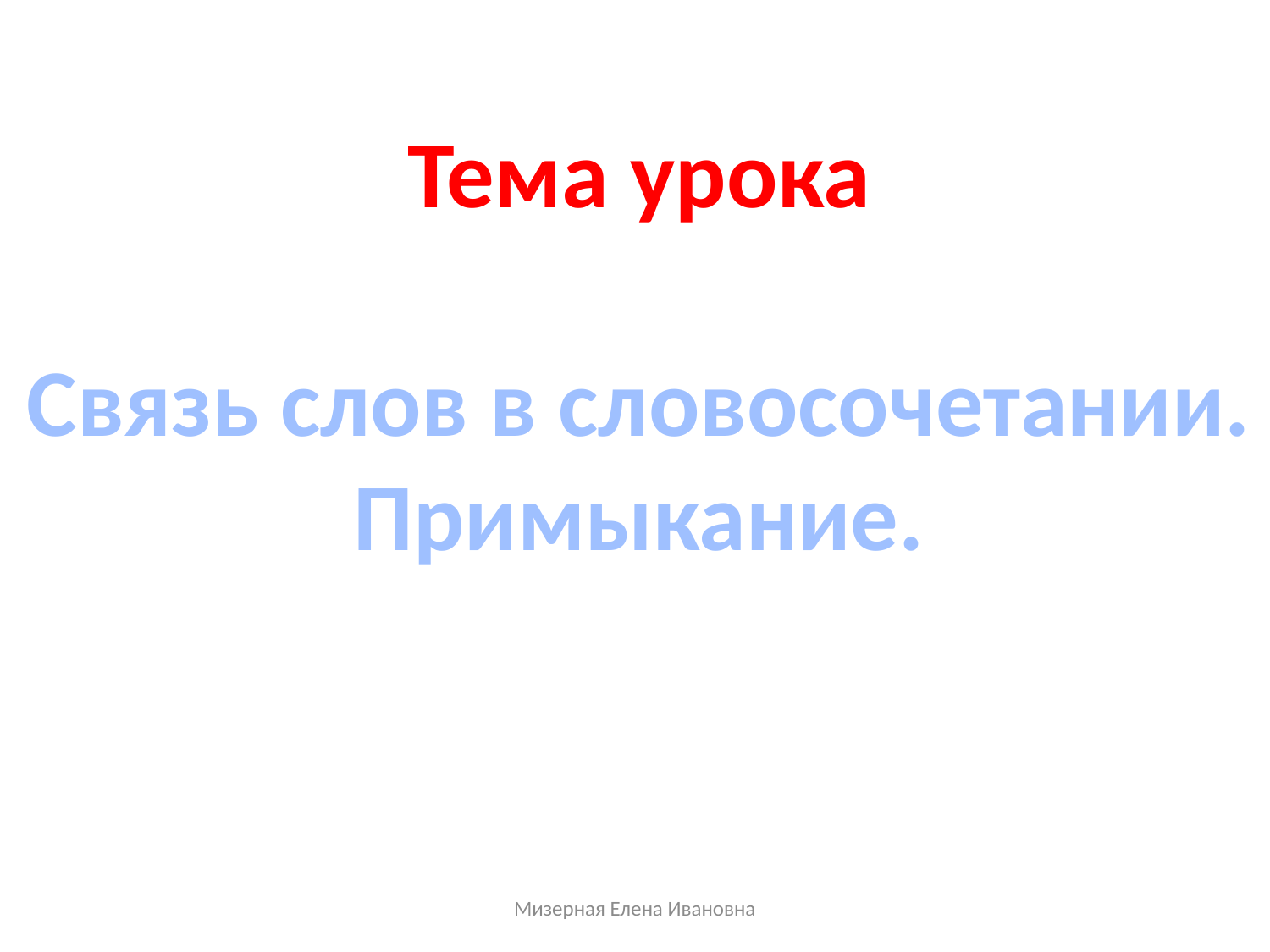

Тема урока

Связь слов в словосочетании.
Примыкание.
Мизерная Елена Ивановна